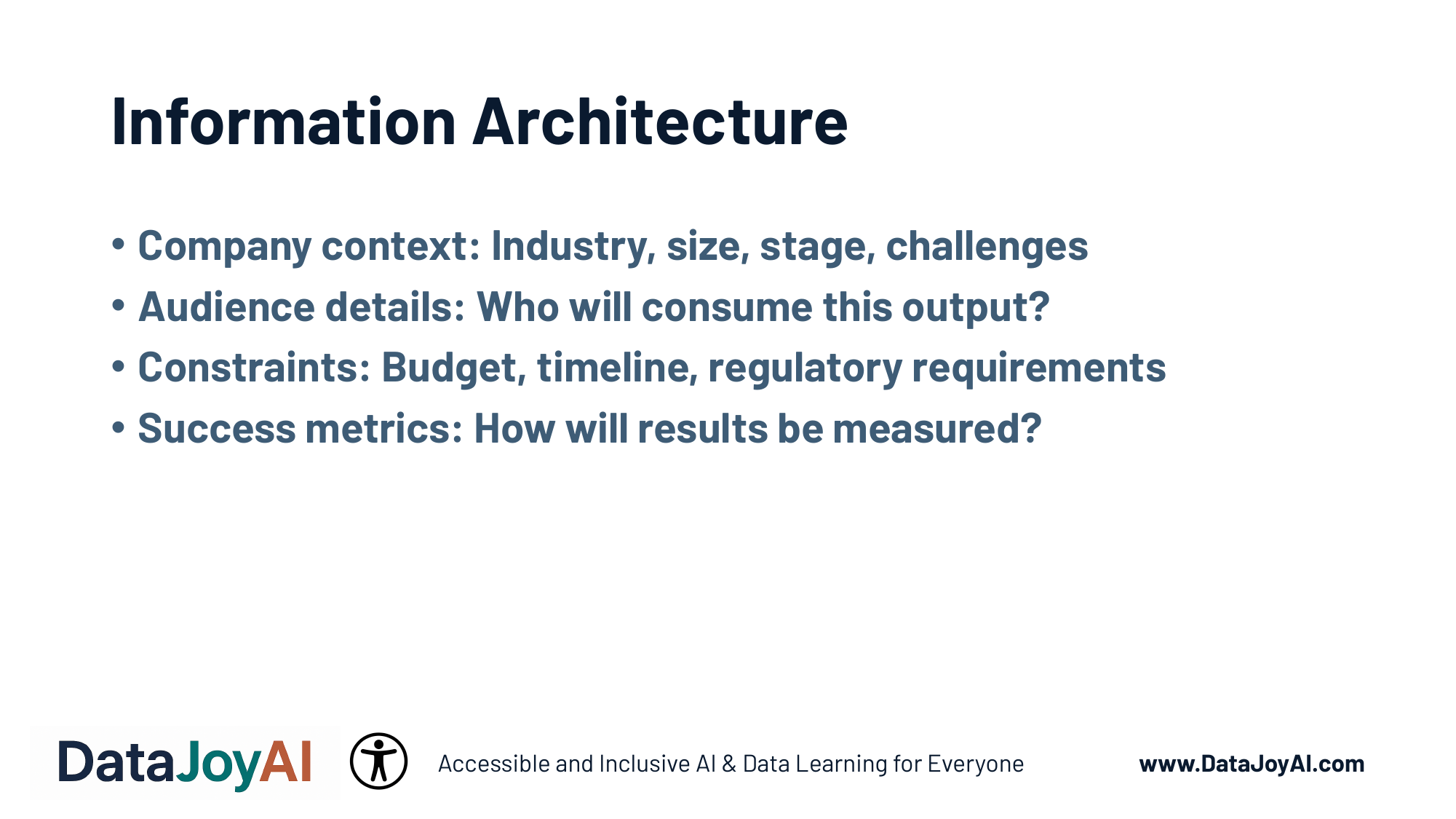

# Information Architecture
Company context: Industry, size, stage, challenges
Audience details: Who will consume this output?
Constraints: Budget, timeline, regulatory requirements
Success metrics: How will results be measured?